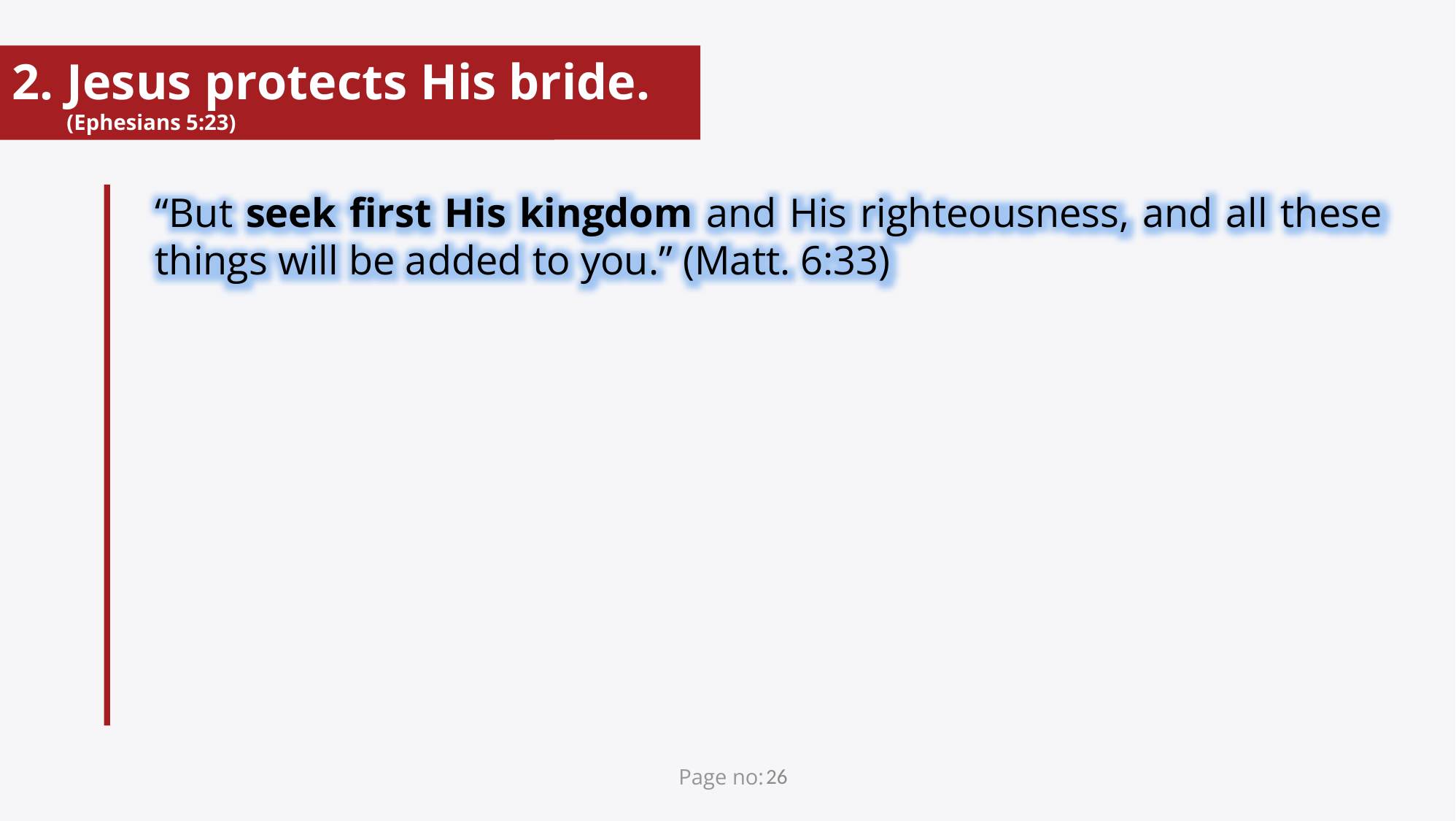

Jesus protects His bride. (Ephesians 5:23)

“But seek first His kingdom and His righteousness, and all these things will be added to you.” (Matt. 6:33)